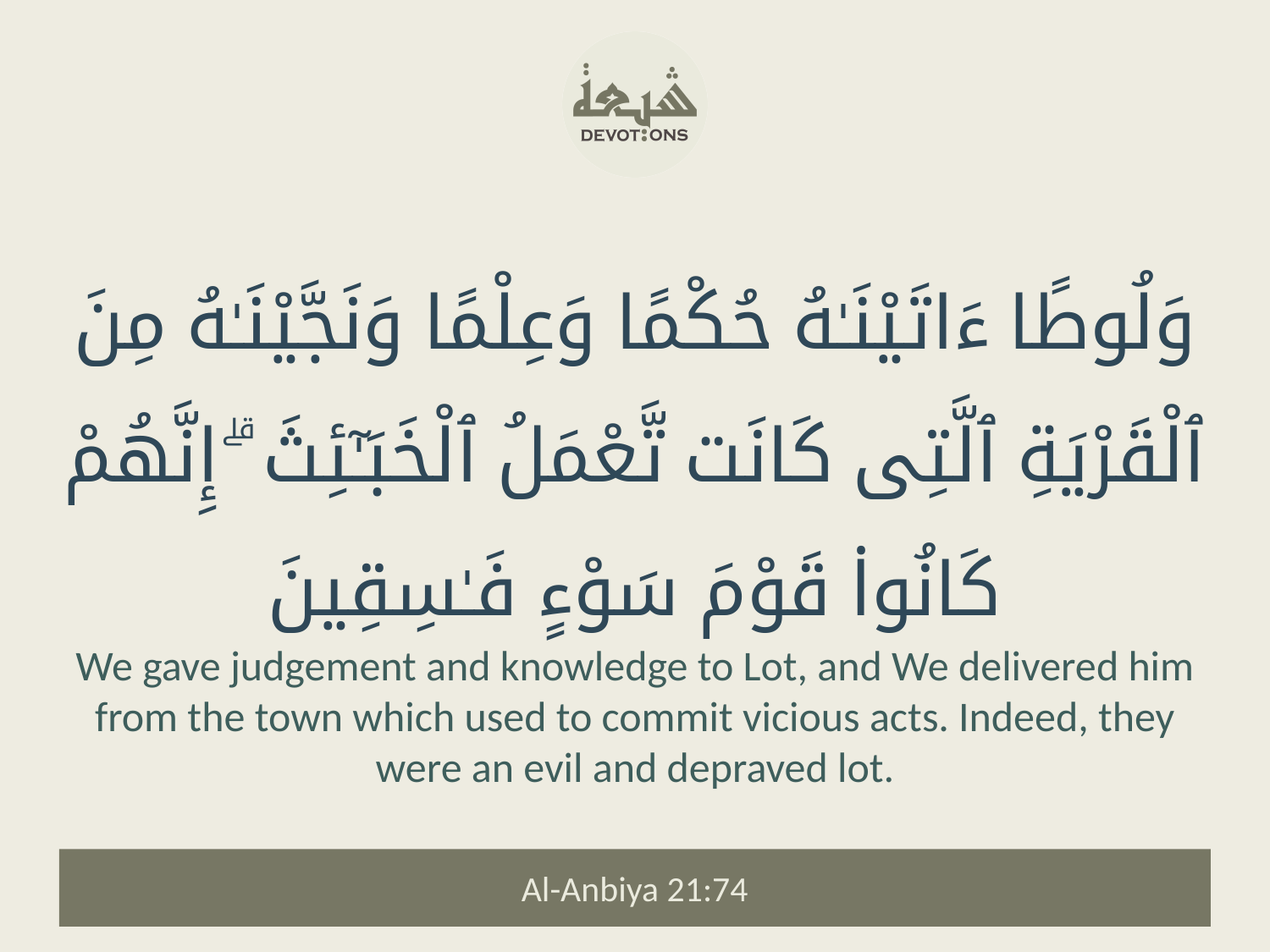

وَلُوطًا ءَاتَيْنَـٰهُ حُكْمًا وَعِلْمًا وَنَجَّيْنَـٰهُ مِنَ ٱلْقَرْيَةِ ٱلَّتِى كَانَت تَّعْمَلُ ٱلْخَبَـٰٓئِثَ ۗ إِنَّهُمْ كَانُوا۟ قَوْمَ سَوْءٍ فَـٰسِقِينَ
We gave judgement and knowledge to Lot, and We delivered him from the town which used to commit vicious acts. Indeed, they were an evil and depraved lot.
Al-Anbiya 21:74